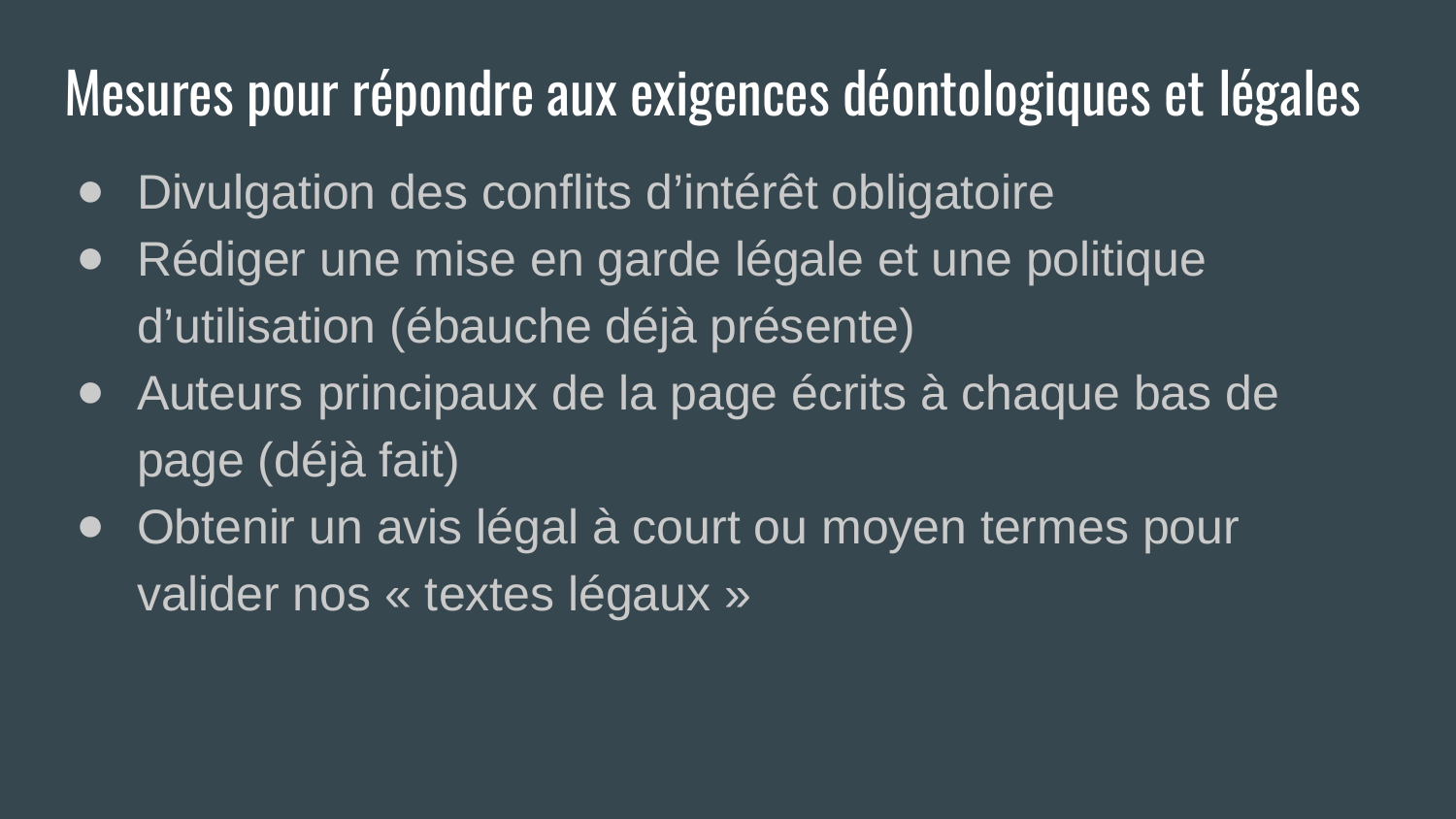

# Mesures pour répondre aux exigences déontologiques et légales
Divulgation des conflits d’intérêt obligatoire
Rédiger une mise en garde légale et une politique d’utilisation (ébauche déjà présente)
Auteurs principaux de la page écrits à chaque bas de page (déjà fait)
Obtenir un avis légal à court ou moyen termes pour valider nos « textes légaux »